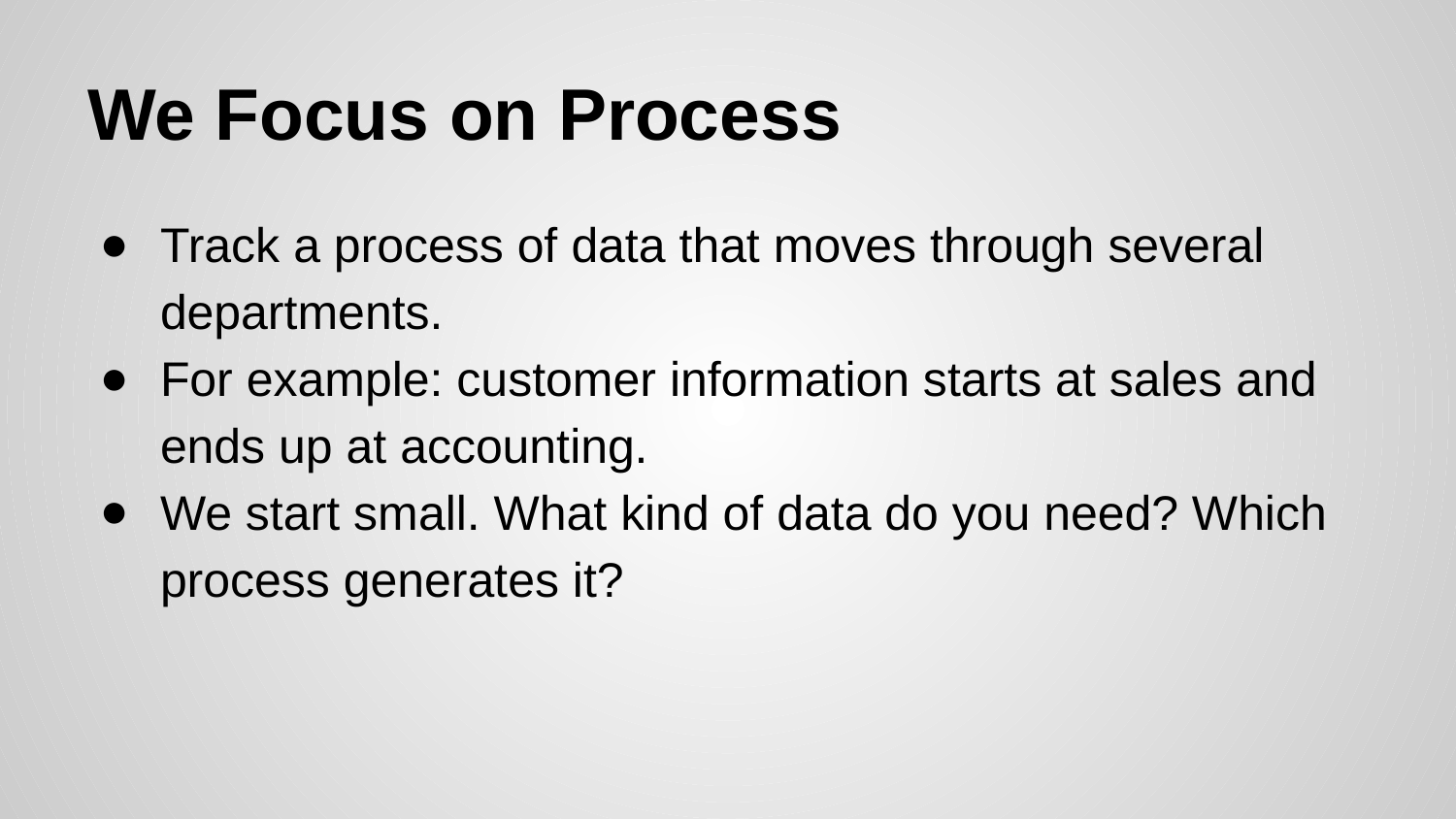

# We Focus on Process
Track a process of data that moves through several departments.
For example: customer information starts at sales and ends up at accounting.
We start small. What kind of data do you need? Which process generates it?